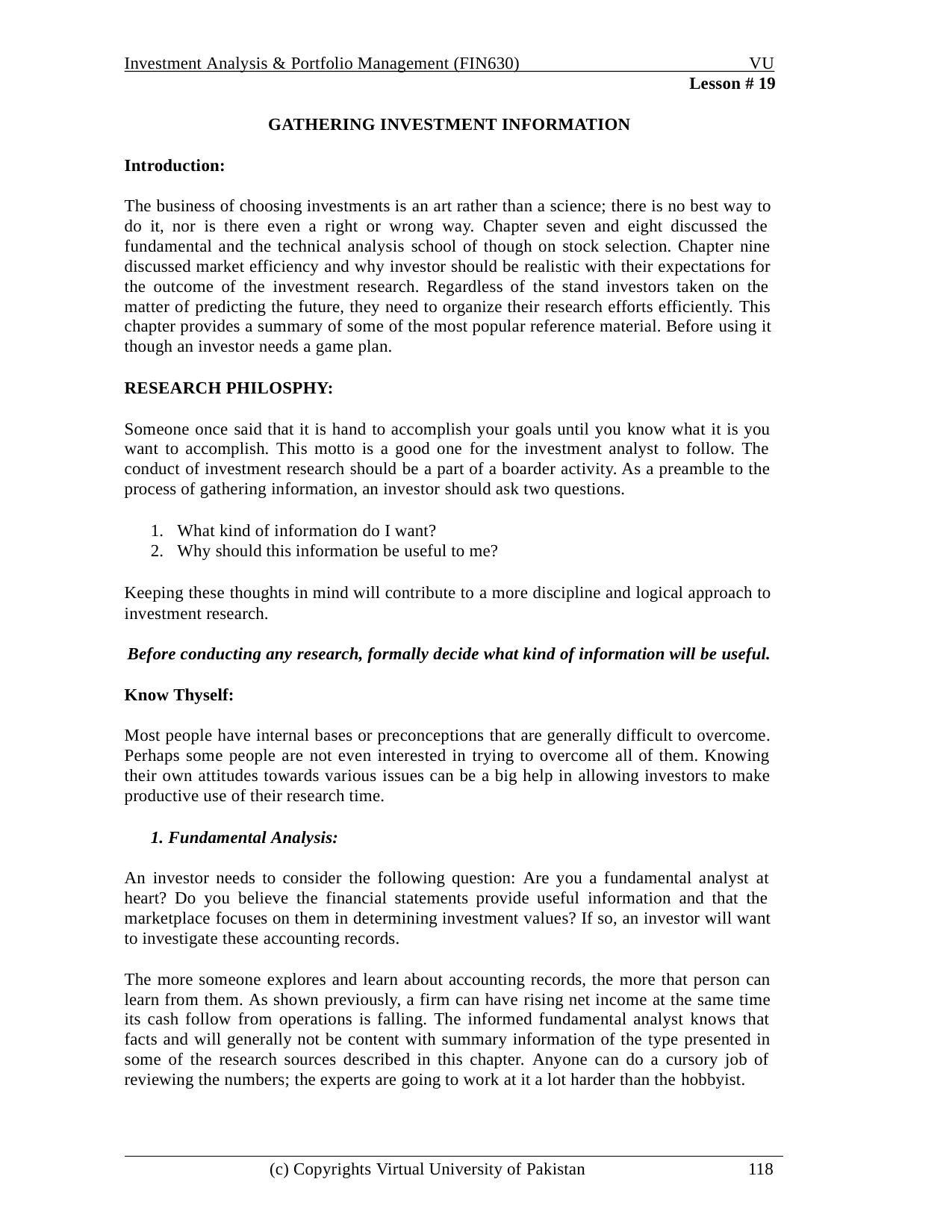

Investment Analysis & Portfolio Management (FIN630)
VU
Lesson # 19

GATHERING INVESTMENT INFORMATION

Introduction:

The business of choosing investments is an art rather than a science; there is no best way to  do it, nor is there even a right or wrong way. Chapter seven and eight discussed the  fundamental and the technical analysis school of though on stock selection. Chapter nine  discussed market efficiency and why investor should be realistic with their expectations for  the outcome of the investment research. Regardless of the stand investors taken on the  matter of predicting the future, they need to organize their research efforts efficiently. This  chapter provides a summary of some of the most popular reference material. Before using it  though an investor needs a game plan.

RESEARCH PHILOSPHY:

Someone once said that it is hand to accomplish your goals until you know what it is you  want to accomplish. This motto is a good one for the investment analyst to follow. The  conduct of investment research should be a part of a boarder activity. As a preamble to the  process of gathering information, an investor should ask two questions.

What kind of information do I want?
Why should this information be useful to me?

Keeping these thoughts in mind will contribute to a more discipline and logical approach to  investment research.

Before conducting any research, formally decide what kind of information will be useful.

Know Thyself:

Most people have internal bases or preconceptions that are generally difficult to overcome.  Perhaps some people are not even interested in trying to overcome all of them. Knowing  their own attitudes towards various issues can be a big help in allowing investors to make  productive use of their research time.

1. Fundamental Analysis:

An investor needs to consider the following question: Are you a fundamental analyst at  heart? Do you believe the financial statements provide useful information and that the  marketplace focuses on them in determining investment values? If so, an investor will want  to investigate these accounting records.

The more someone explores and learn about accounting records, the more that person can  learn from them. As shown previously, a firm can have rising net income at the same time  its cash follow from operations is falling. The informed fundamental analyst knows that  facts and will generally not be content with summary information of the type presented in  some of the research sources described in this chapter. Anyone can do a cursory job of  reviewing the numbers; the experts are going to work at it a lot harder than the hobbyist.

(c) Copyrights Virtual University of Pakistan
118